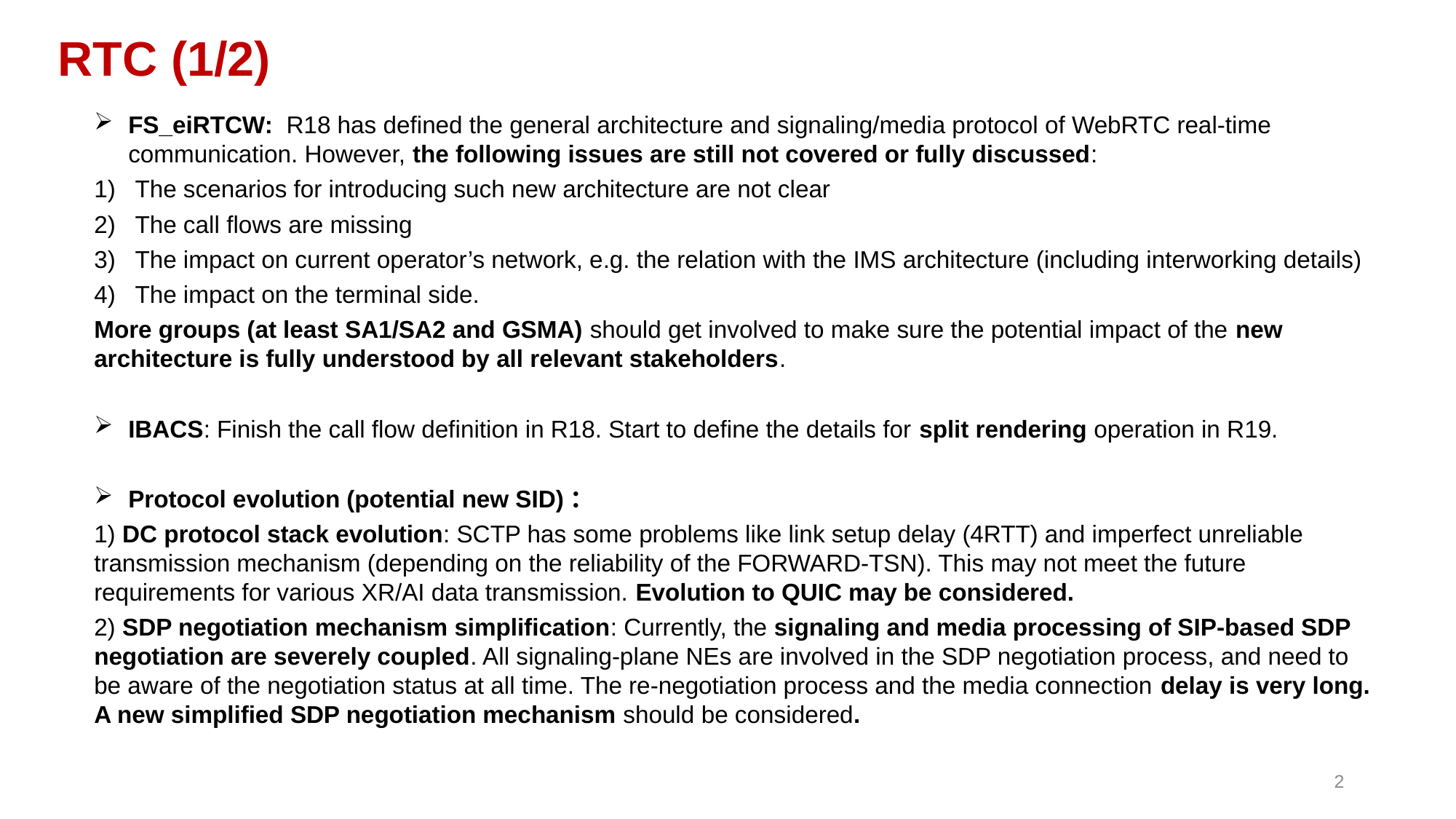

RTC (1/2)
FS_eiRTCW:  R18 has defined the general architecture and signaling/media protocol of WebRTC real-time communication. However, the following issues are still not covered or fully discussed:
The scenarios for introducing such new architecture are not clear
The call flows are missing
The impact on current operator’s network, e.g. the relation with the IMS architecture (including interworking details)
The impact on the terminal side.
More groups (at least SA1/SA2 and GSMA) should get involved to make sure the potential impact of the new architecture is fully understood by all relevant stakeholders.

IBACS: Finish the call flow definition in R18. Start to define the details for split rendering operation in R19.

Protocol evolution (potential new SID)：
1) DC protocol stack evolution: SCTP has some problems like link setup delay (4RTT) and imperfect unreliable transmission mechanism (depending on the reliability of the FORWARD-TSN). This may not meet the future requirements for various XR/AI data transmission. Evolution to QUIC may be considered.
2) SDP negotiation mechanism simplification: Currently, the signaling and media processing of SIP-based SDP negotiation are severely coupled. All signaling-plane NEs are involved in the SDP negotiation process, and need to be aware of the negotiation status at all time. The re-negotiation process and the media connection delay is very long. A new simplified SDP negotiation mechanism should be considered.
2